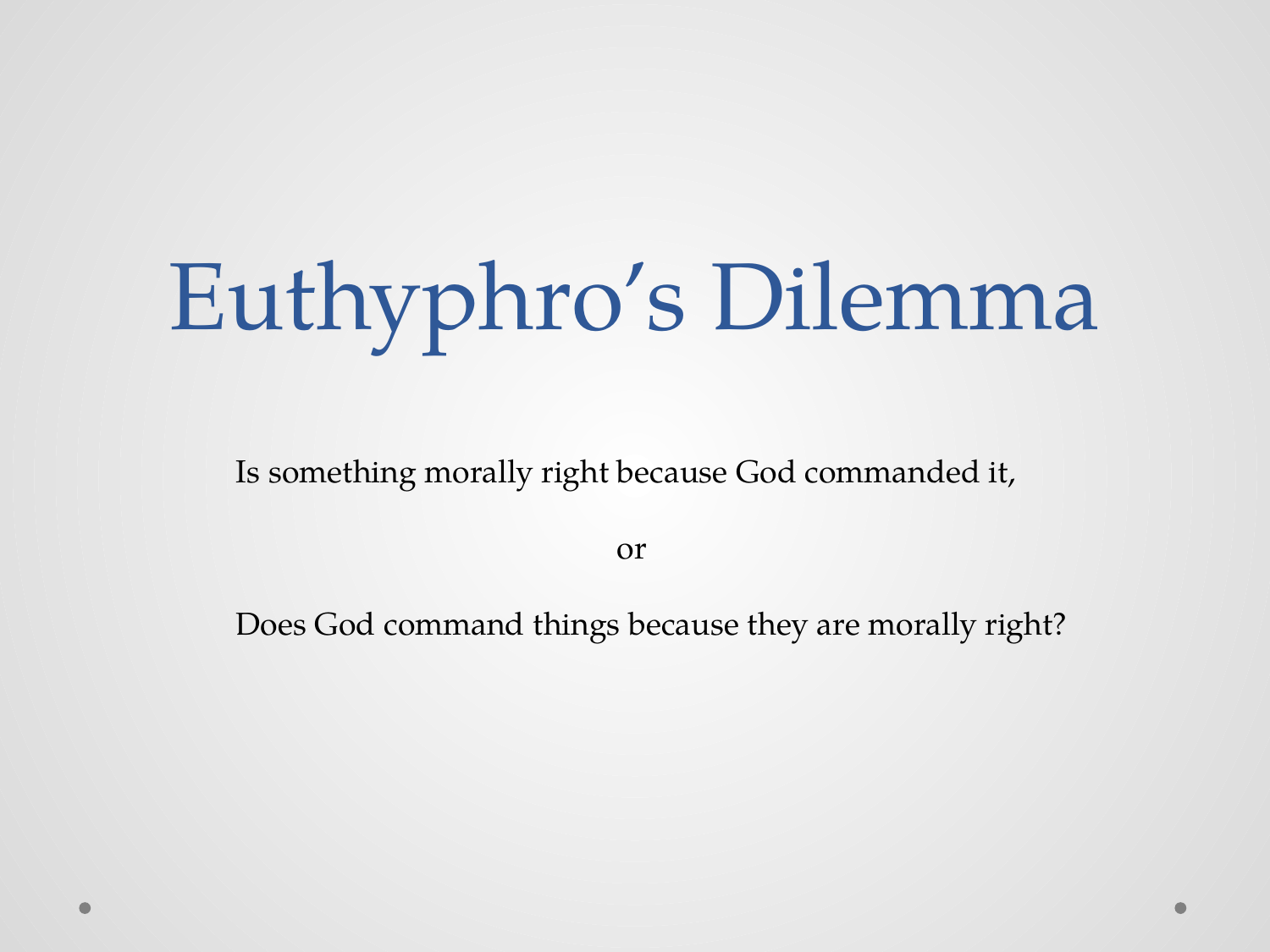

# Euthyphro’s Dilemma
Is something morally right because God commanded it,

			or

Does God command things because they are morally right?